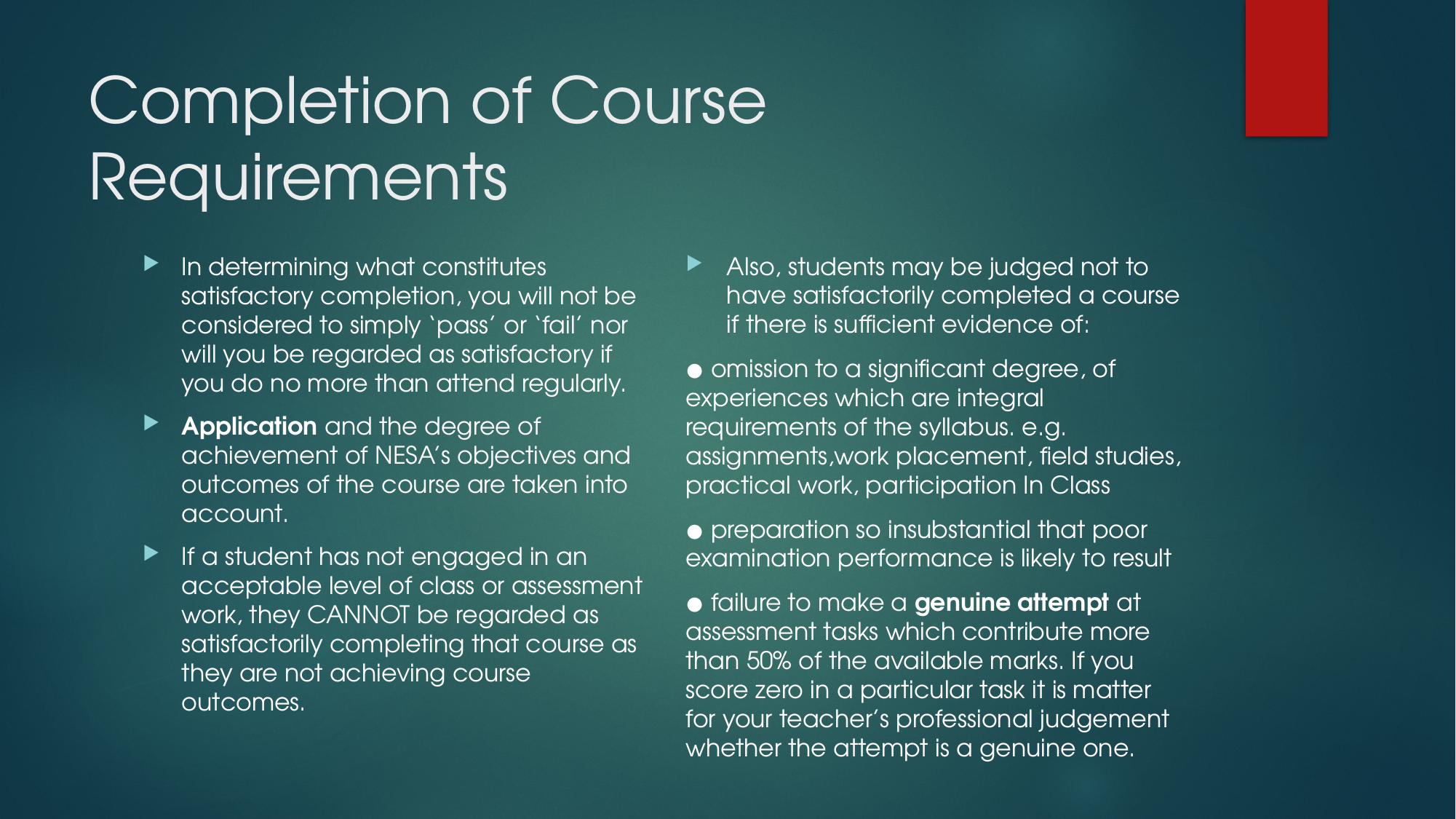

# Completion of Course Requirements
Also, students may be judged not to have satisfactorily completed a course if there is sufficient evidence of:
● omission to a significant degree, of experiences which are integral requirements of the syllabus. e.g. assignments,work placement, field studies, practical work, participation In Class
● preparation so insubstantial that poor examination performance is likely to result
● failure to make a genuine attempt at assessment tasks which contribute more than 50% of the available marks. If you score zero in a particular task it is matter for your teacher’s professional judgement whether the attempt is a genuine one.
In determining what constitutes satisfactory completion, you will not be considered to simply ‘pass’ or ‘fail’ nor will you be regarded as satisfactory if you do no more than attend regularly.
Application and the degree of achievement of NESA’s objectives and outcomes of the course are taken into account.
If a student has not engaged in an acceptable level of class or assessment work, they CANNOT be regarded as satisfactorily completing that course as they are not achieving course outcomes.